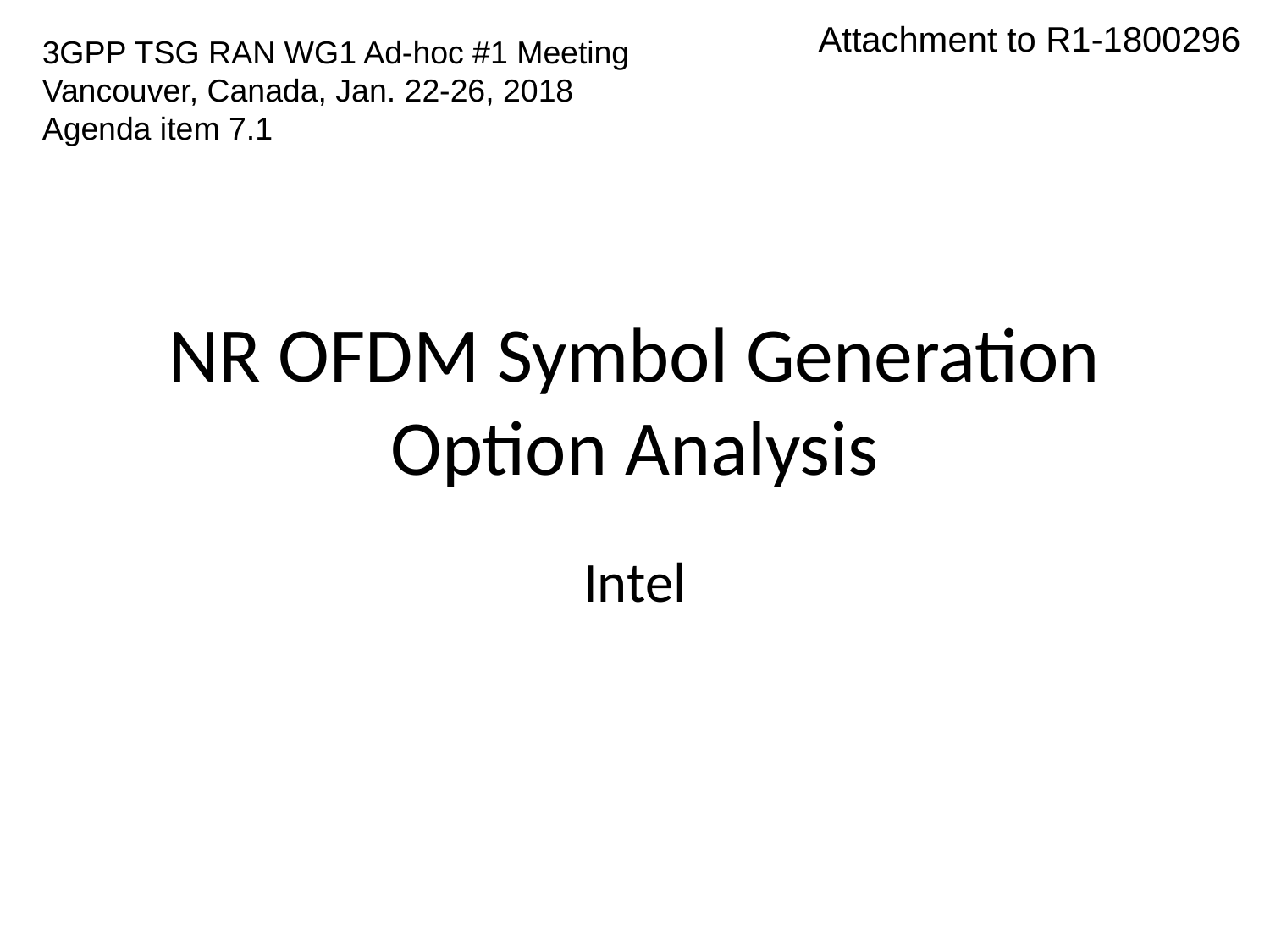

Attachment to R1-1800296
3GPP TSG RAN WG1 Ad-hoc #1 Meeting
Vancouver, Canada, Jan. 22-26, 2018
Agenda item 7.1
# NR OFDM Symbol Generation Option Analysis
Intel